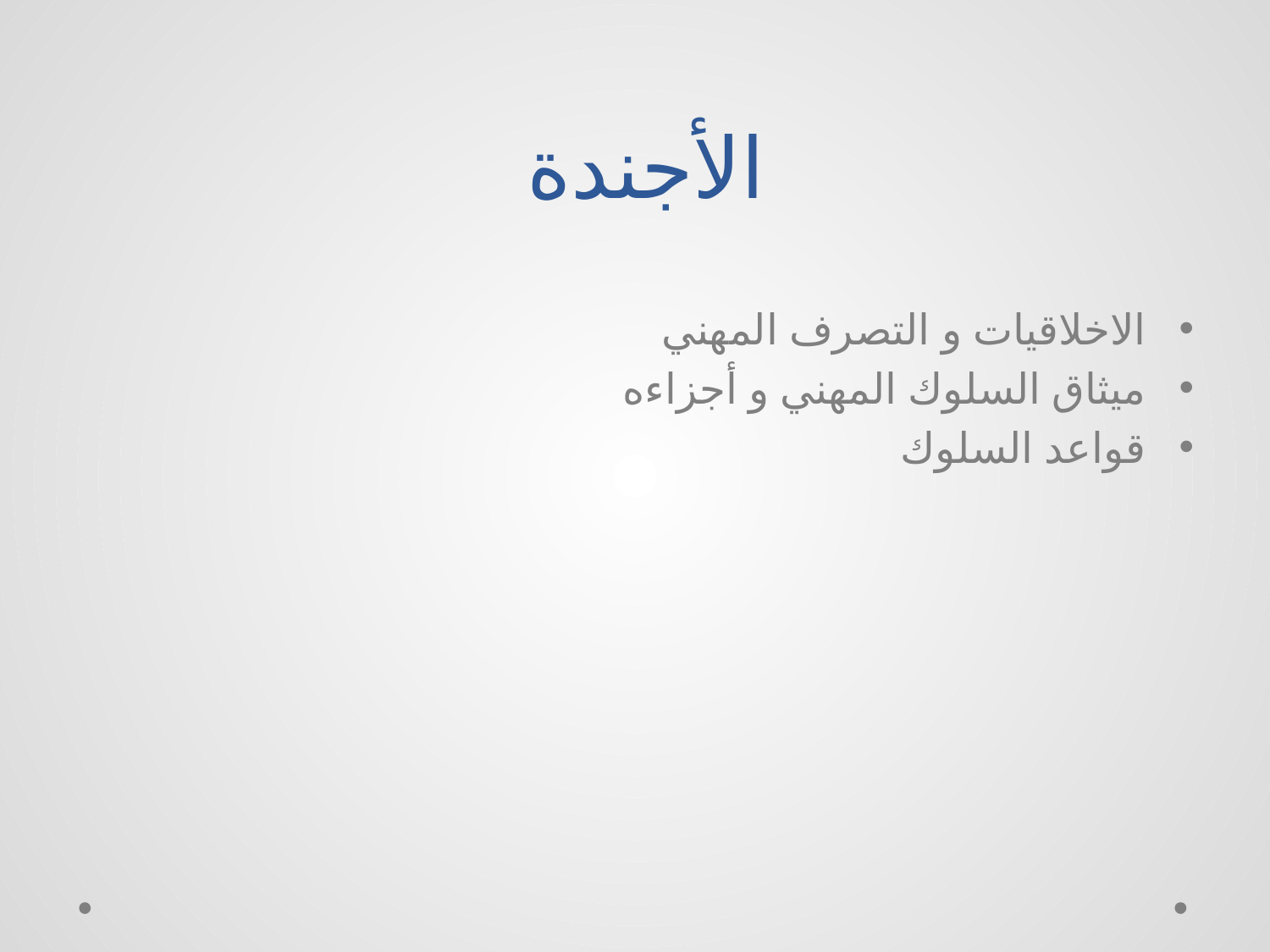

# الأجندة
الاخلاقيات و التصرف المهني
ميثاق السلوك المهني و أجزاءه
قواعد السلوك